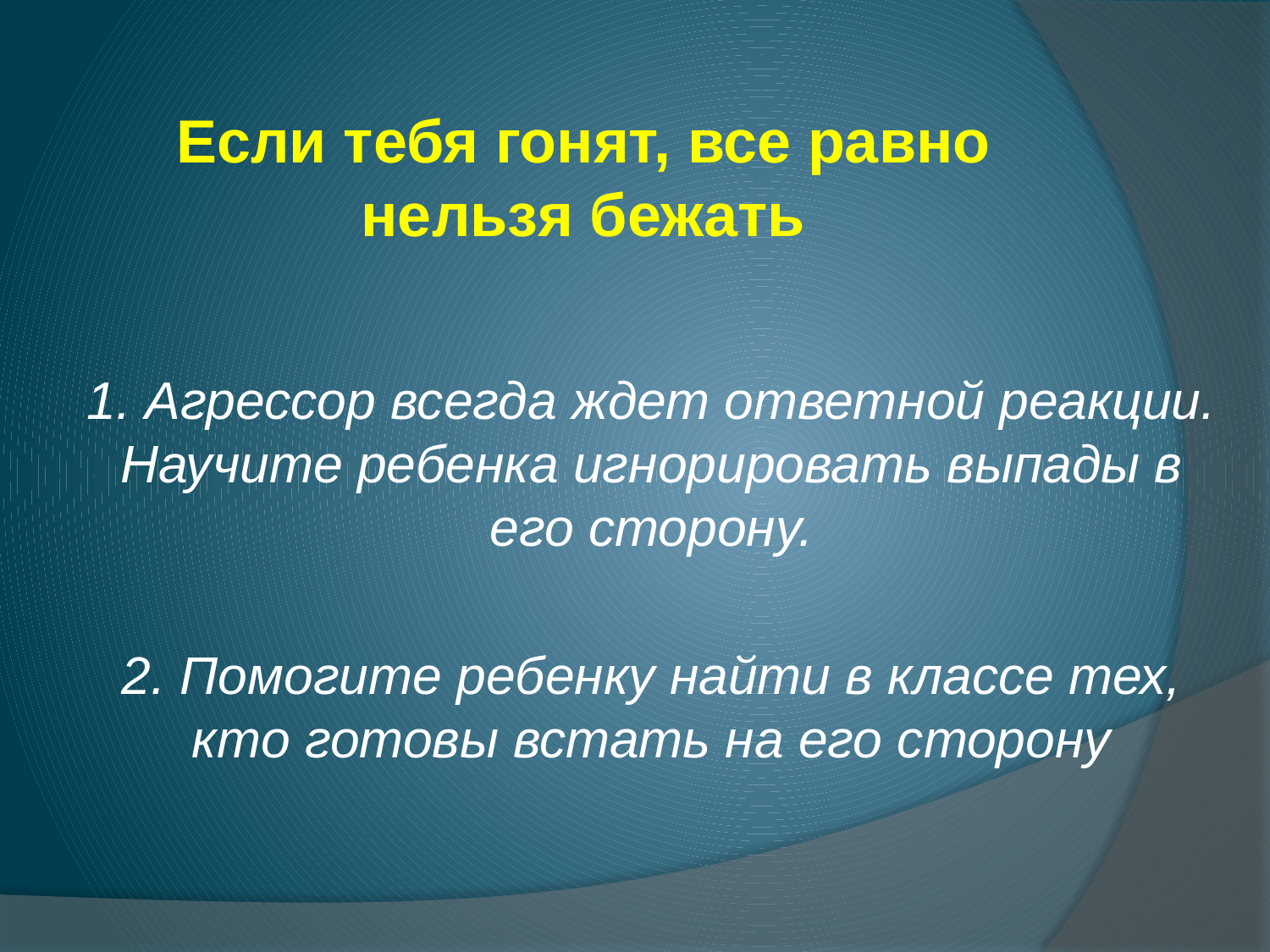

# Если тебя гонят, все равно нельзя бежать

1. Агрессор всегда ждет ответной реакции. Научите ребенка игнорировать выпады в его сторону.

2. Помогите ребенку найти в классе тех, кто готовы встать на его сторону